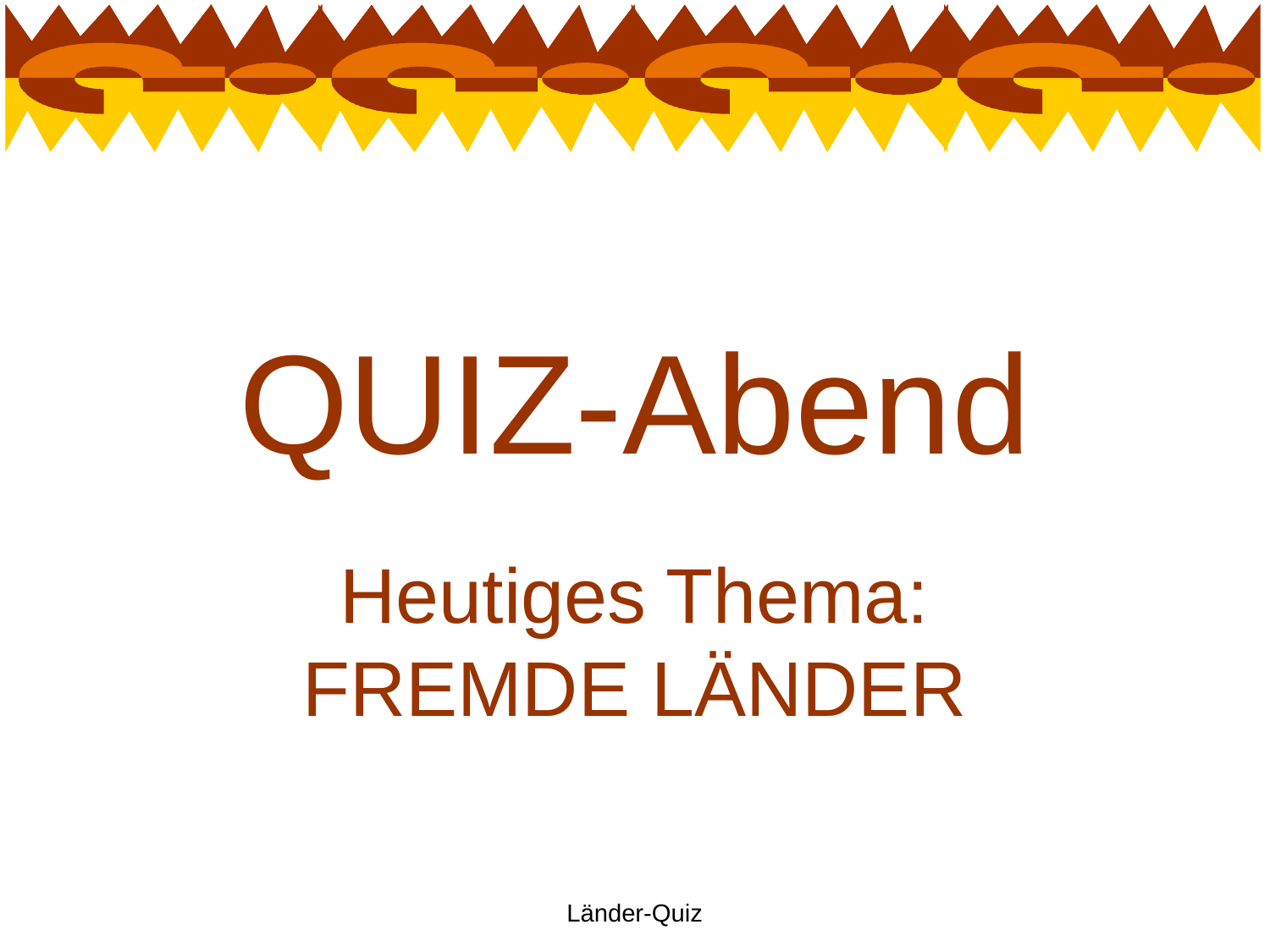

# QUIZ-Abend
Heutiges Thema:
FREMDE LÄNDER
Länder-Quiz